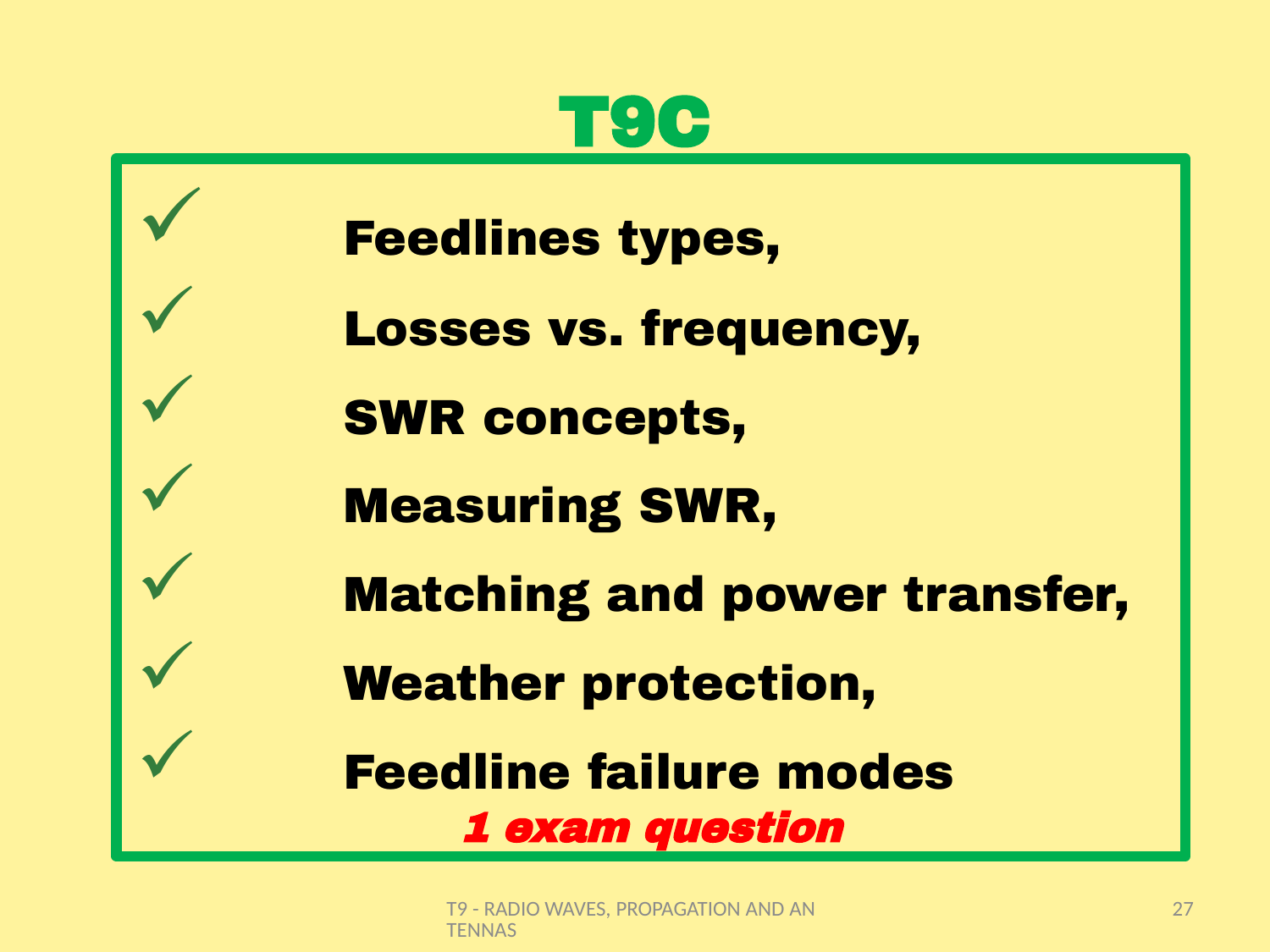

# T9C
	Feedlines types,
 	Losses vs. frequency,
	SWR concepts,
	Measuring SWR,
	Matching and power transfer,
	Weather protection,
	Feedline failure modes
1 exam question
T9 - RADIO WAVES, PROPAGATION AND ANTENNAS
27